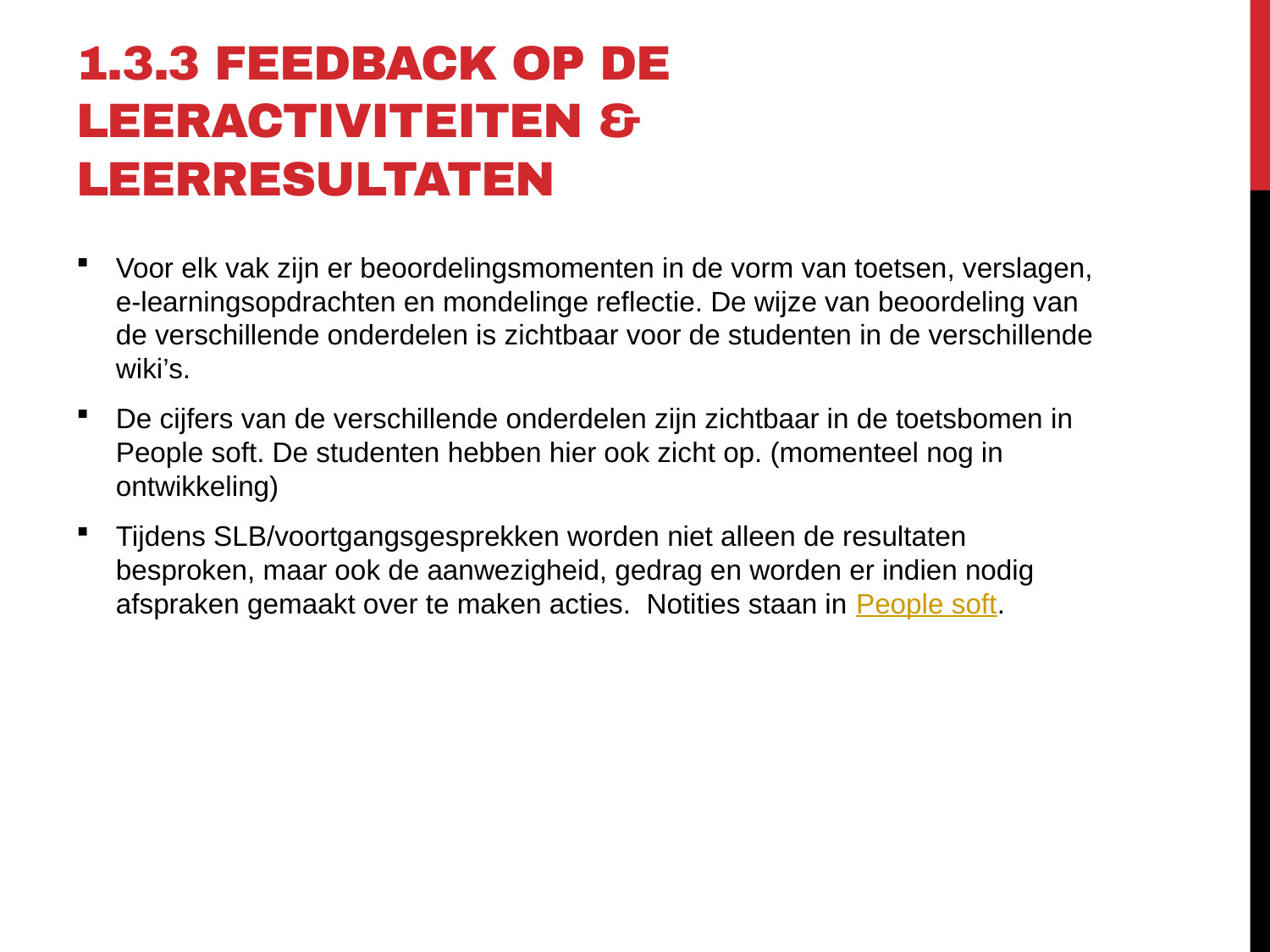

# 1.3.3 feedback op de leeractiviteiten & leerresultaten
Voor elk vak zijn er beoordelingsmomenten in de vorm van toetsen, verslagen, e-learningsopdrachten en mondelinge reflectie. De wijze van beoordeling van de verschillende onderdelen is zichtbaar voor de studenten in de verschillende wiki’s.
De cijfers van de verschillende onderdelen zijn zichtbaar in de toetsbomen in People soft. De studenten hebben hier ook zicht op. (momenteel nog in ontwikkeling)
Tijdens SLB/voortgangsgesprekken worden niet alleen de resultaten besproken, maar ook de aanwezigheid, gedrag en worden er indien nodig afspraken gemaakt over te maken acties.  Notities staan in People soft.